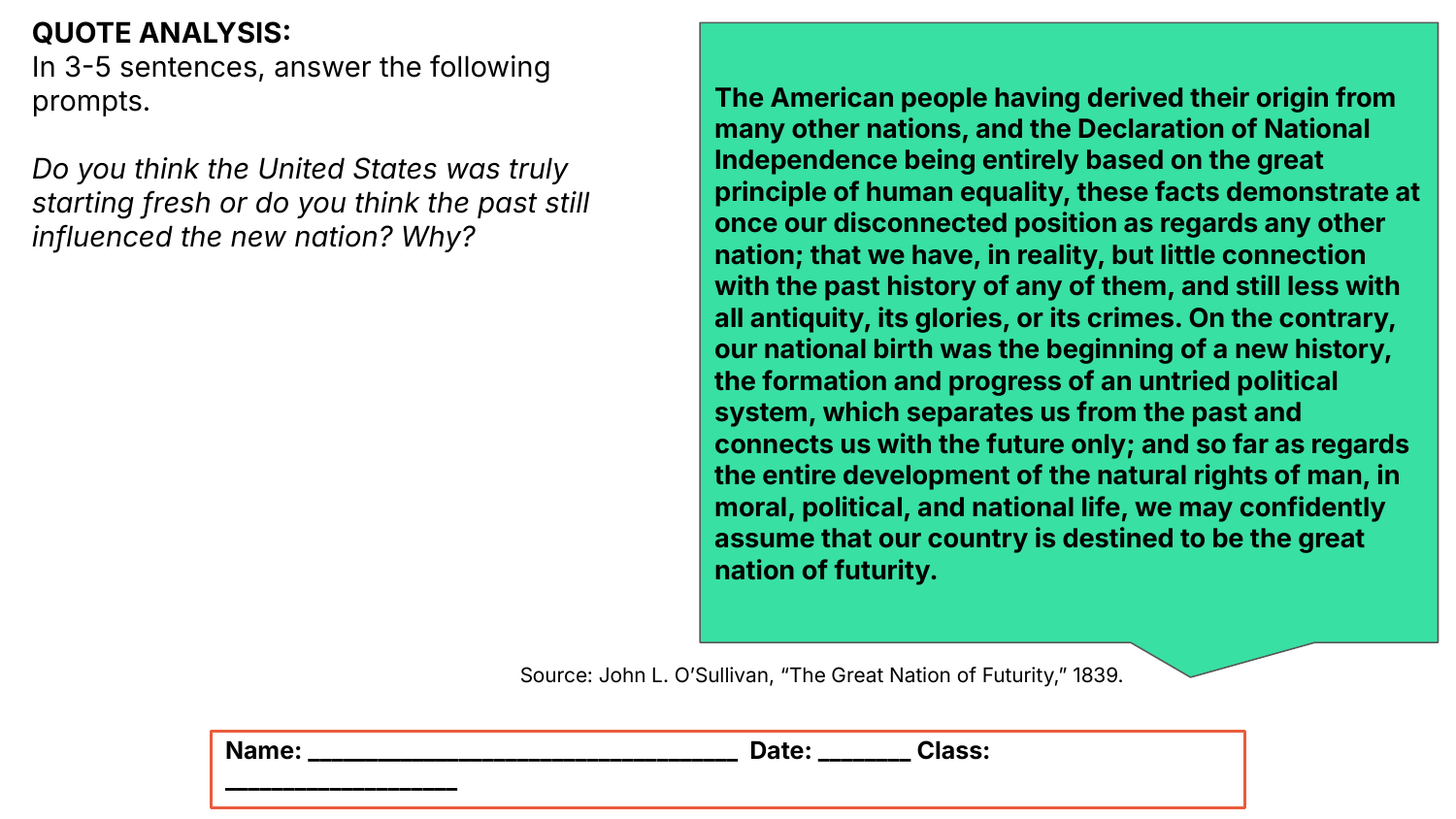

QUOTE ANALYSIS:
In 3-5 sentences, answer the following prompts.

Do you think the United States was truly starting fresh or do you think the past still influenced the new nation? Why?

The American people having derived their origin from many other nations, and the Declaration of National Independence being entirely based on the great principle of human equality, these facts demonstrate at once our disconnected position as regards any other nation; that we have, in reality, but little connection with the past history of any of them, and still less with all antiquity, its glories, or its crimes. On the contrary, our national birth was the beginning of a new history, the formation and progress of an untried political system, which separates us from the past and connects us with the future only; and so far as regards the entire development of the natural rights of man, in moral, political, and national life, we may confidently assume that our country is destined to be the great nation of futurity.
Source: John L. O’Sullivan, “The Great Nation of Futurity,” 1839.
Name: _____________________________________  Date: ________ Class: ____________________